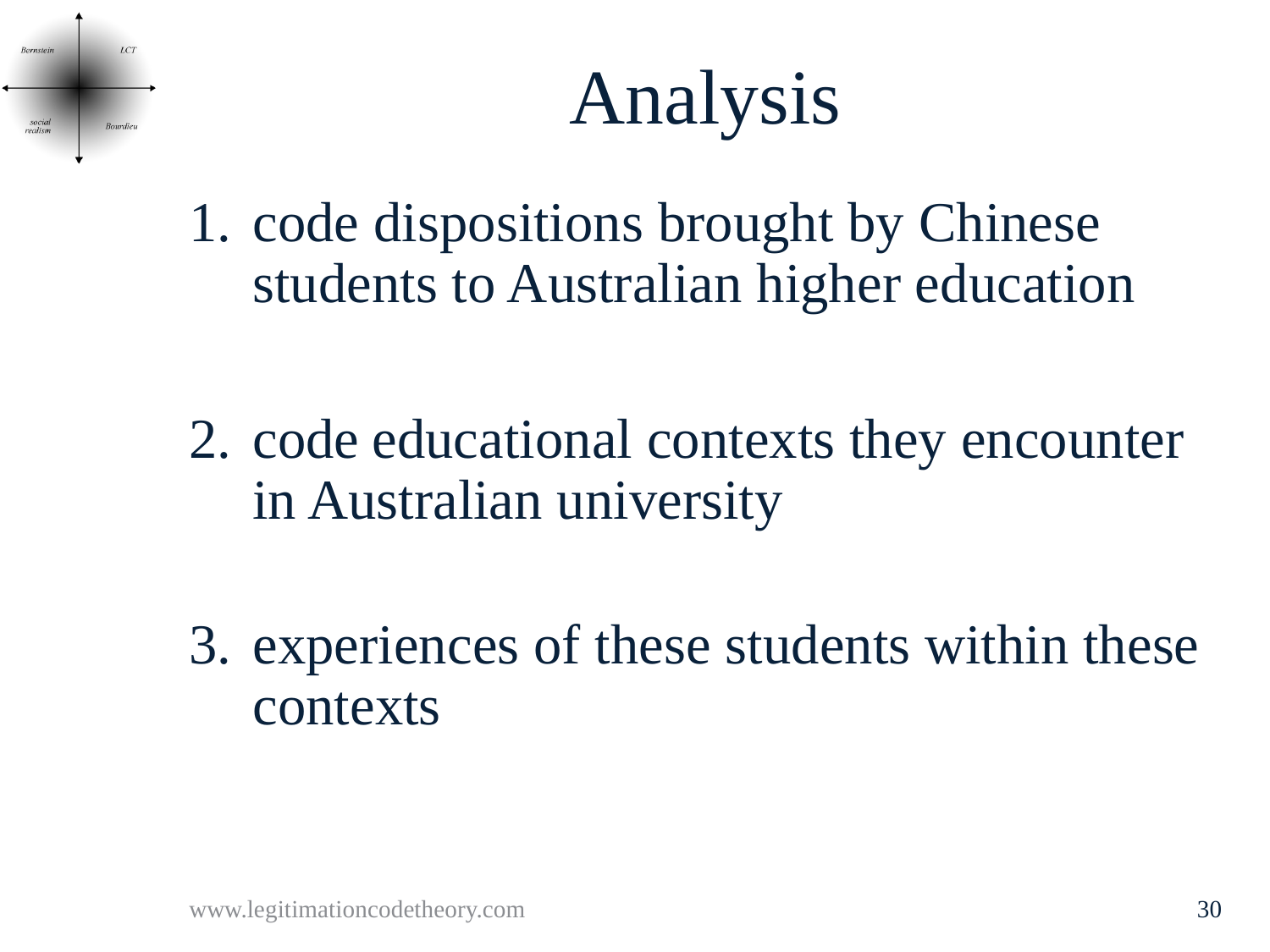

# Analysis

code dispositions brought by Chinese students to Australian higher education

code educational contexts they encounter in Australian university

experiences of these students within these contexts
www.legitimationcodetheory.com
30